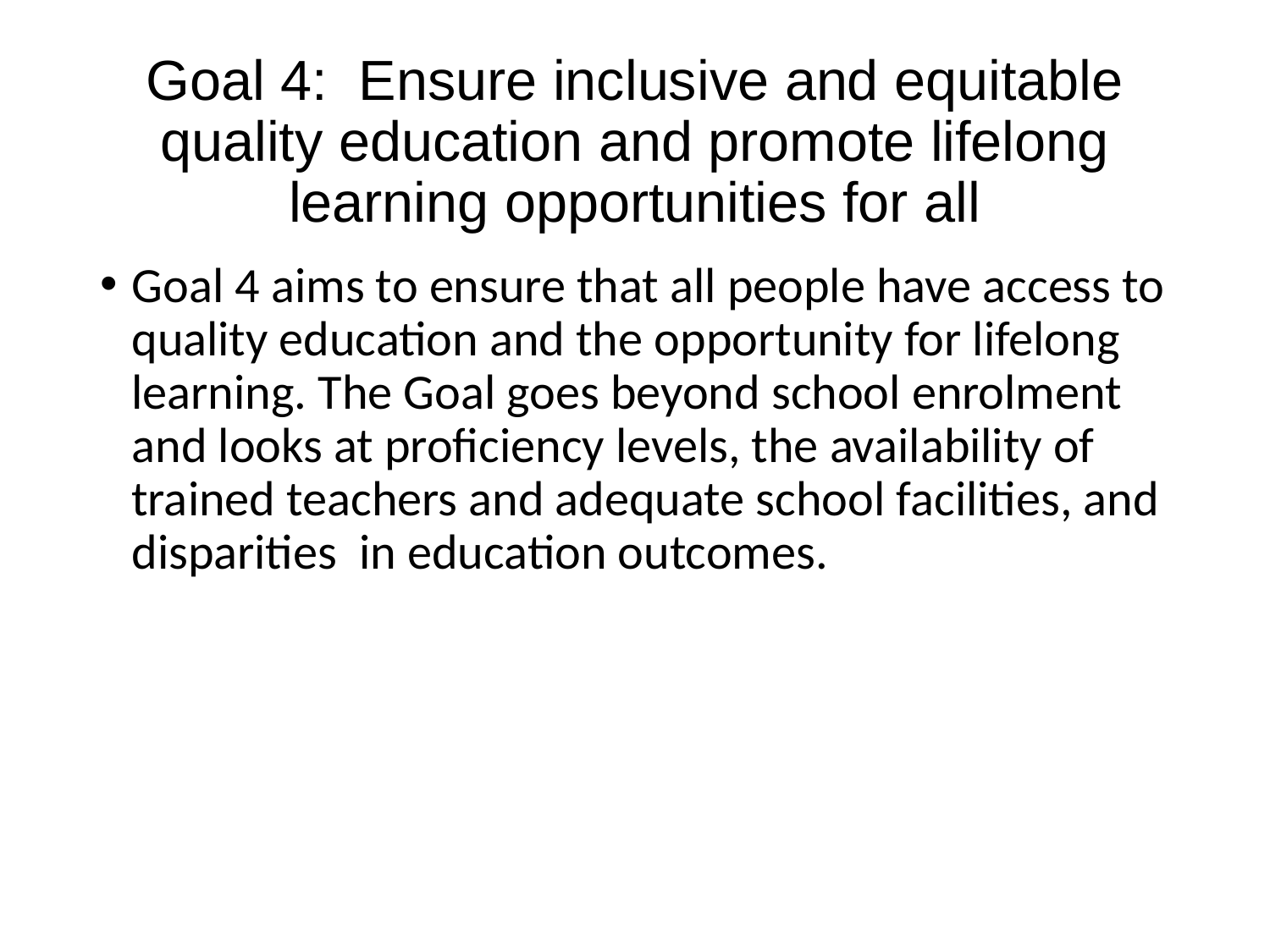

# Goal 4:  Ensure inclusive and equitable quality education and promote lifelong learning opportunities for all
Goal 4 aims to ensure that all people have access to quality education and the opportunity for lifelong learning. The Goal goes beyond school enrolment and looks at proficiency levels, the availability of trained teachers and adequate school facilities, and disparities  in education outcomes.